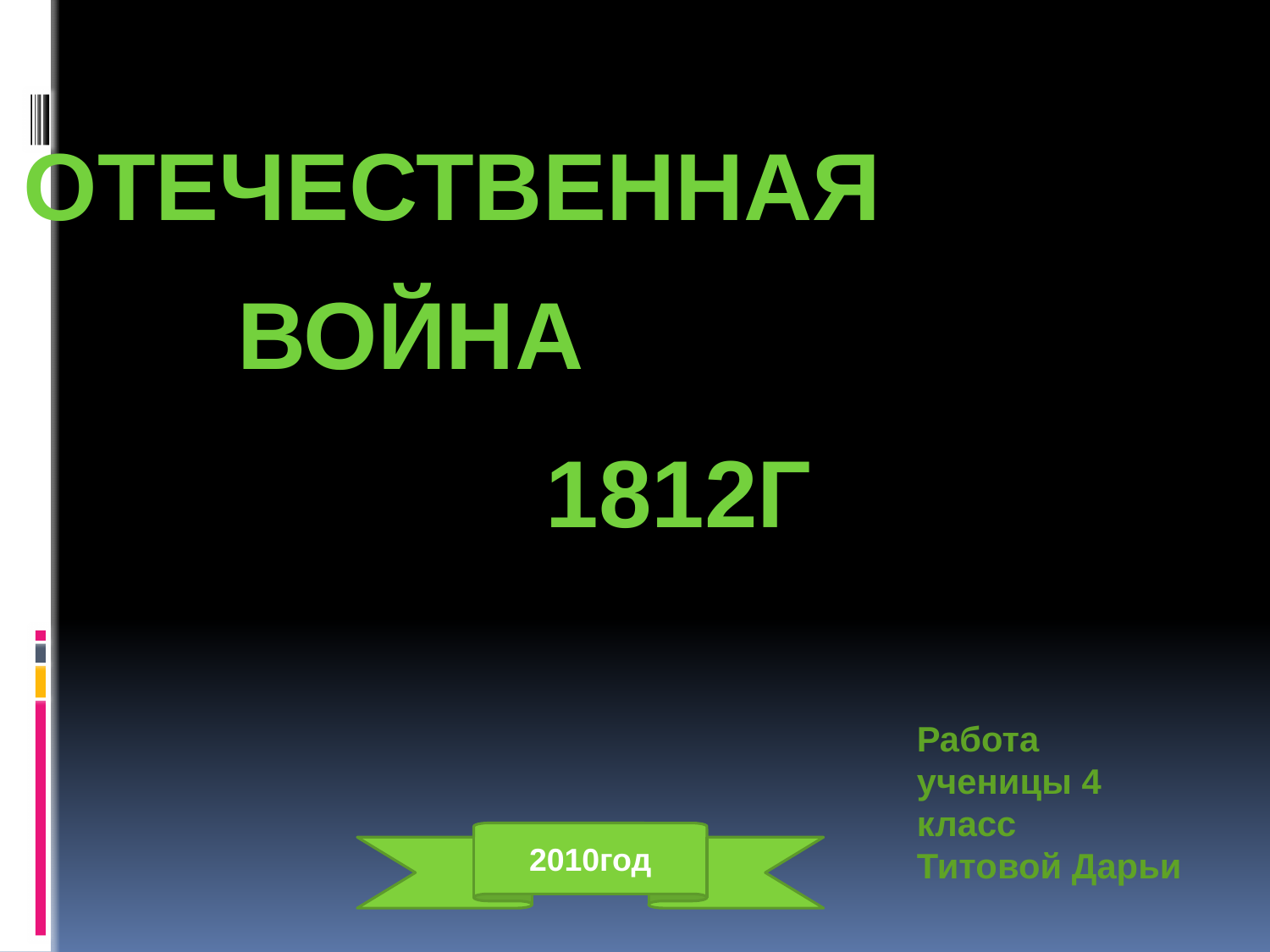

Отечественная
война
1812г
Работа     ученицы 4 класс
Титовой Дарьи
2010год